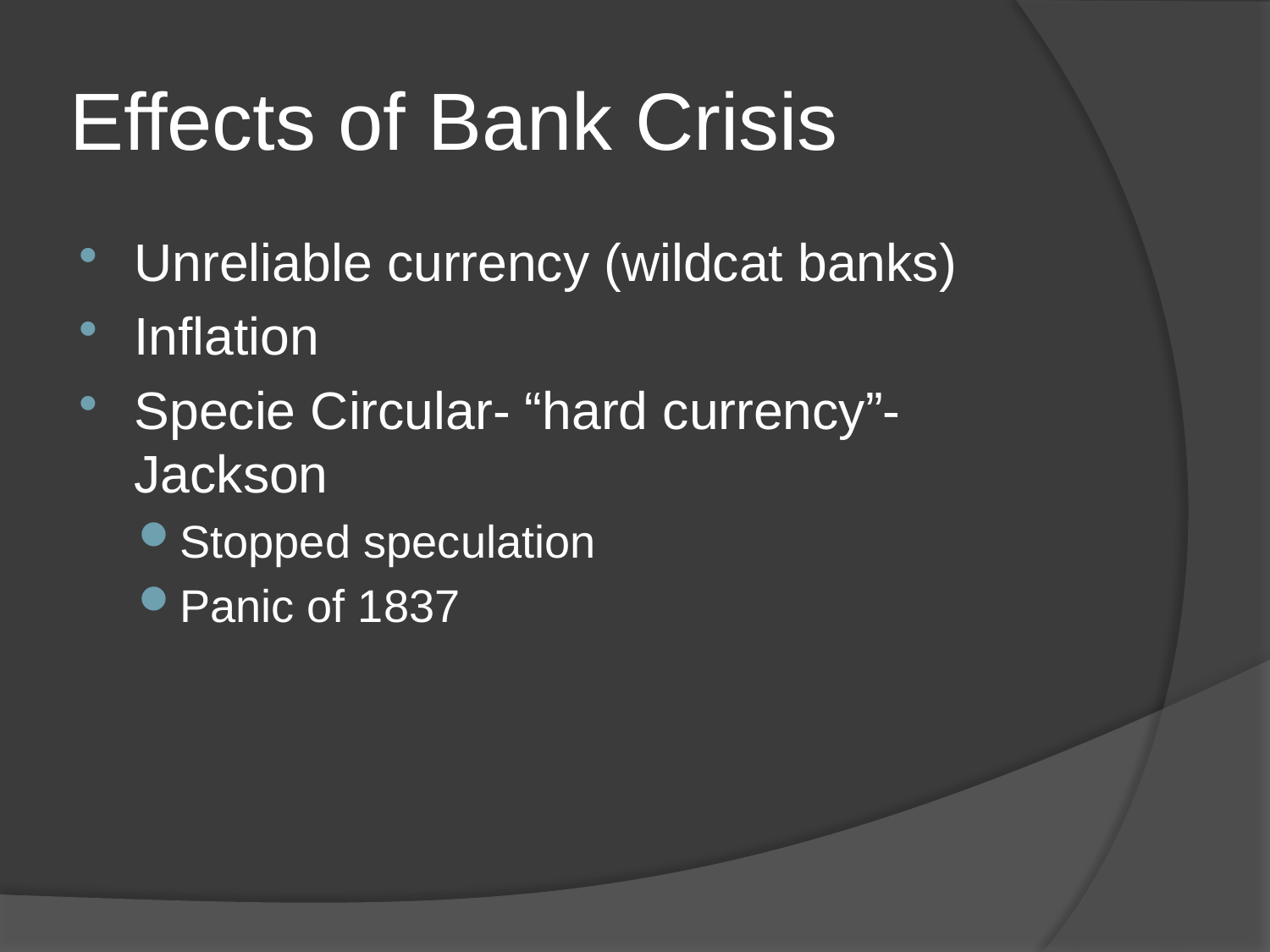

# Effects of Bank Crisis
Unreliable currency (wildcat banks)
Inflation
Specie Circular- “hard currency”- Jackson
Stopped speculation
Panic of 1837